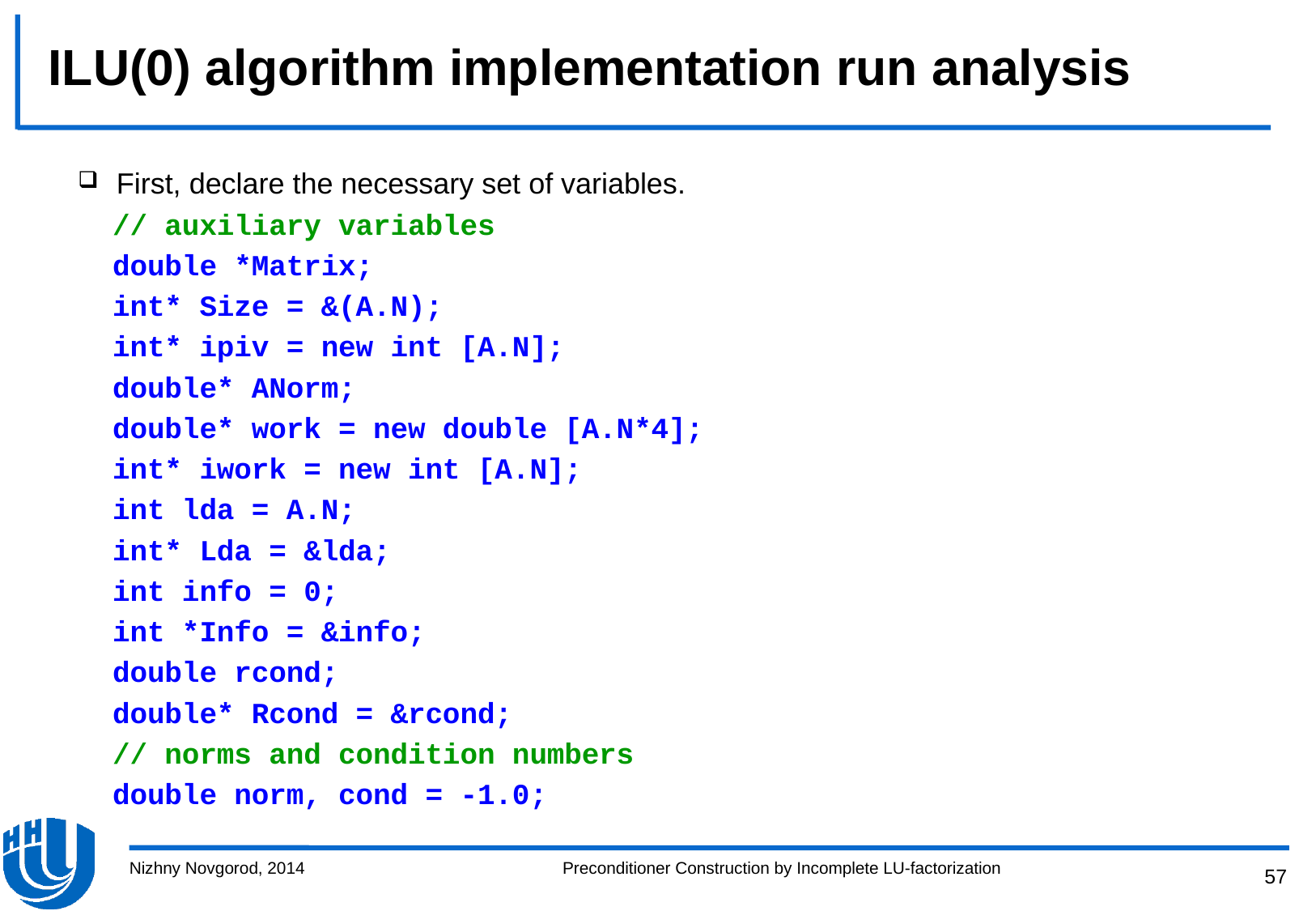

# ILU(0) algorithm implementation run analysis
First, declare the necessary set of variables.
  // auxiliary variables
  double *Matrix;
  int* Size = &(A.N);
  int* ipiv = new int [A.N];
  double* ANorm;
  double* work = new double [A.N*4];
  int* iwork = new int [A.N];
  int lda = A.N;
  int* Lda = &lda;
  int info = 0;
  int *Info = &info;
  double rcond;
  double* Rcond = &rcond;
  // norms and condition numbers
  double norm, cond = -1.0;

Nizhny Novgorod, 2014
Preconditioner Construction by Incomplete LU-factorization